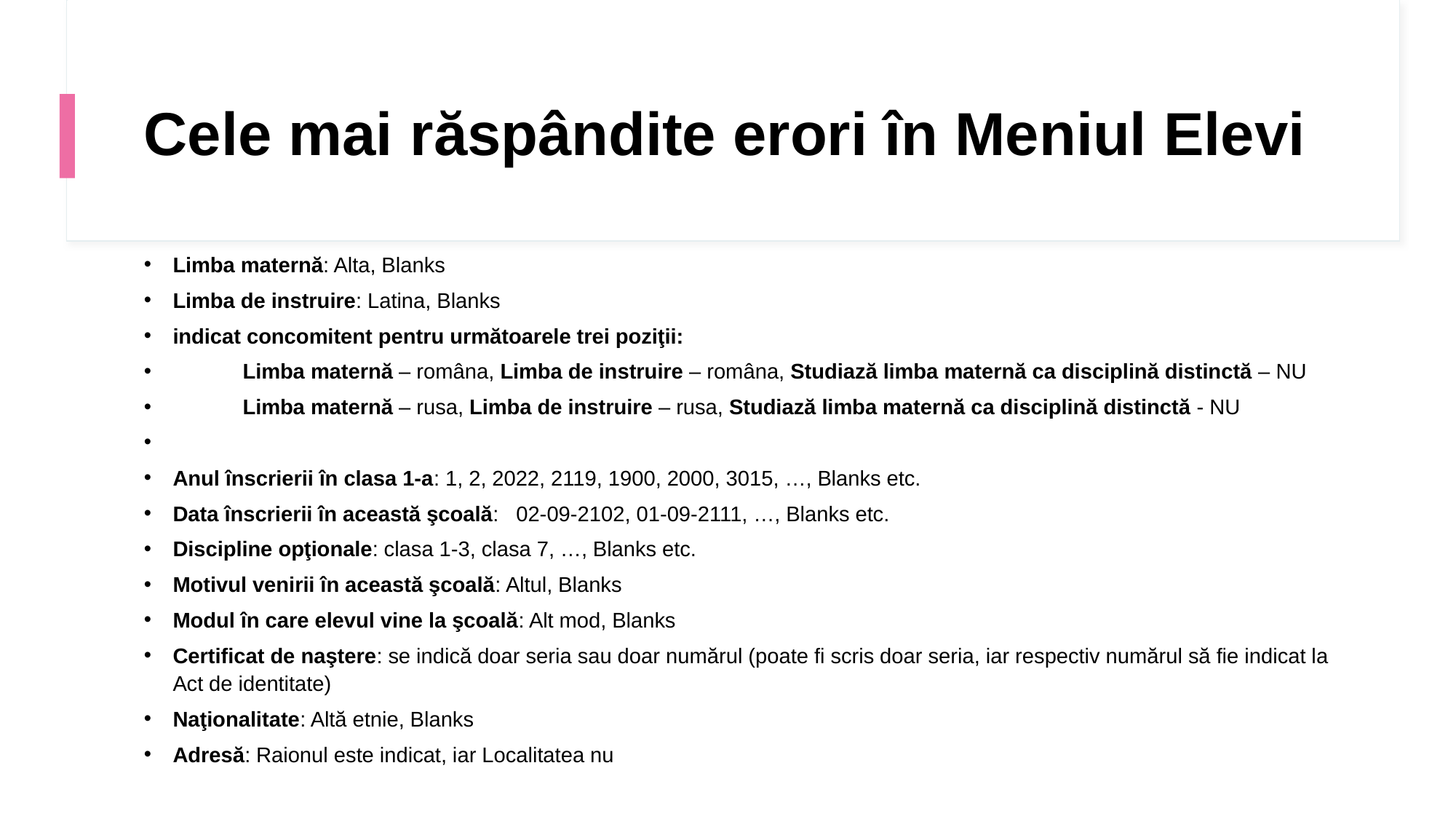

# Cele mai răspândite erori în Meniul Elevi
Limba maternă: Alta, Blanks
Limba de instruire: Latina, Blanks
indicat concomitent pentru următoarele trei poziţii:
            Limba maternă – româna, Limba de instruire – româna, Studiază limba maternă ca disciplină distinctă – NU
            Limba maternă – rusa, Limba de instruire – rusa, Studiază limba maternă ca disciplină distinctă - NU

Anul înscrierii în clasa 1-a: 1, 2, 2022, 2119, 1900, 2000, 3015, …, Blanks etc.
Data înscrierii în această şcoală:   02-09-2102, 01-09-2111, …, Blanks etc.
Discipline opţionale: clasa 1-3, clasa 7, …, Blanks etc.
Motivul venirii în această şcoală: Altul, Blanks
Modul în care elevul vine la şcoală: Alt mod, Blanks
Certificat de naştere: se indică doar seria sau doar numărul (poate fi scris doar seria, iar respectiv numărul să fie indicat la Act de identitate)
Naţionalitate: Altă etnie, Blanks
Adresă: Raionul este indicat, iar Localitatea nu